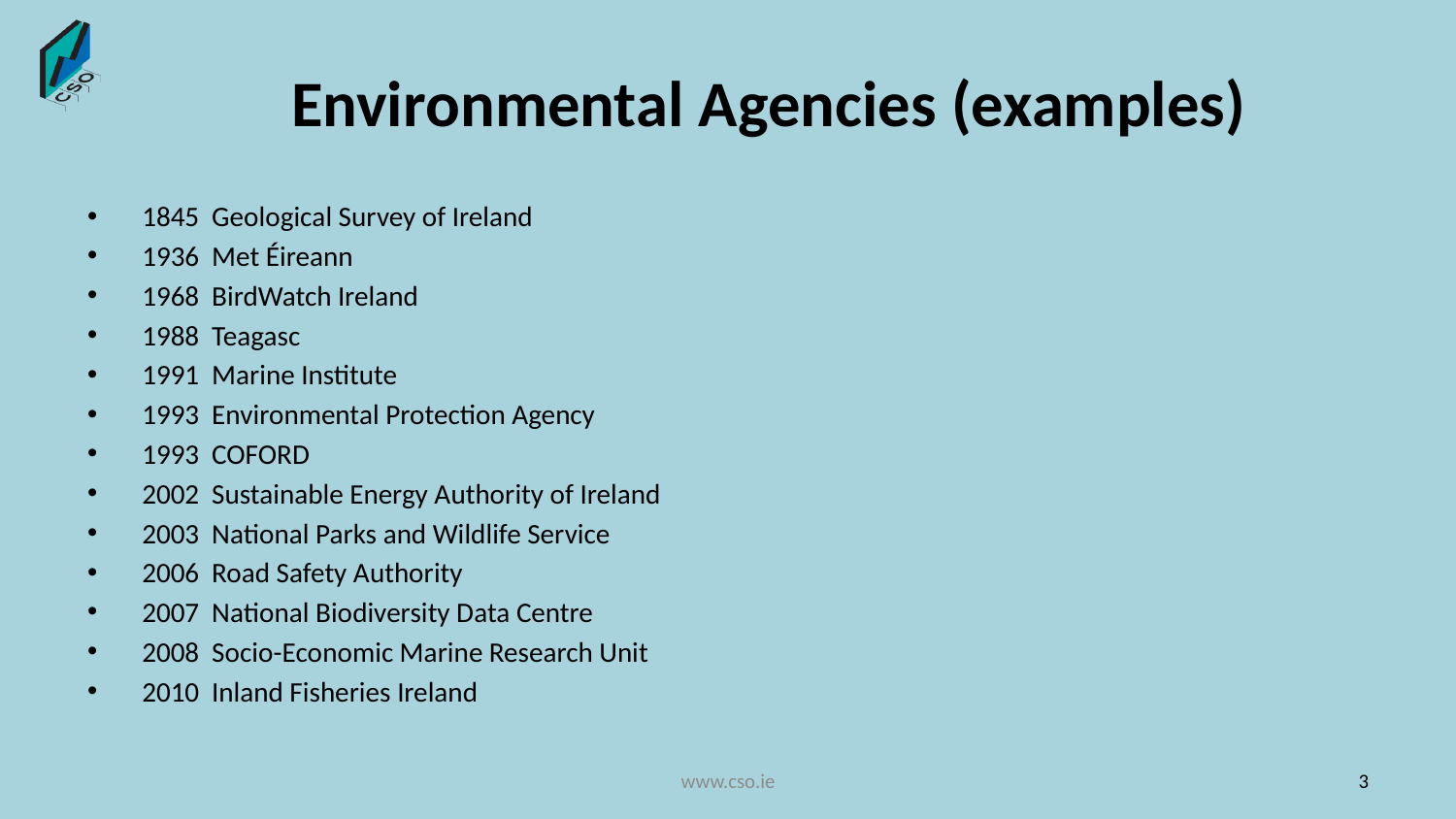

# Environmental Agencies (examples)
1845  Geological Survey of Ireland
1936  Met Éireann
1968  BirdWatch Ireland
1988  Teagasc
1991  Marine Institute
1993  Environmental Protection Agency
1993  COFORD
2002  Sustainable Energy Authority of Ireland
2003  National Parks and Wildlife Service
2006  Road Safety Authority
2007  National Biodiversity Data Centre
2008  Socio-Economic Marine Research Unit
2010  Inland Fisheries Ireland
www.cso.ie
3